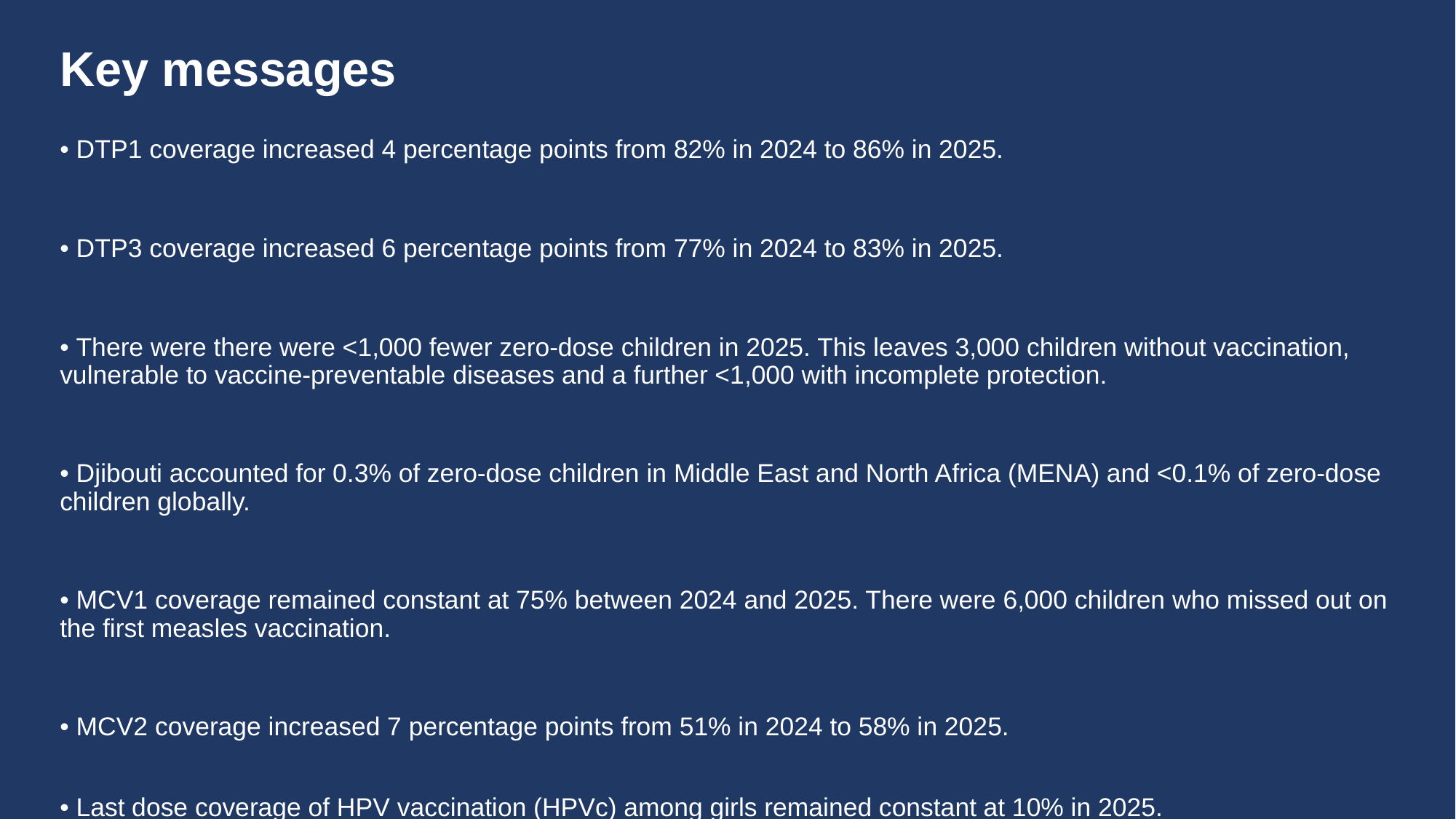

# Key messages
• DTP1 coverage increased 4 percentage points from 82% in 2024 to 86% in 2025.

• DTP3 coverage increased 6 percentage points from 77% in 2024 to 83% in 2025.

• There were there were <1,000 fewer zero-dose children in 2025. This leaves 3,000 children without vaccination, vulnerable to vaccine-preventable diseases and a further <1,000 with incomplete protection.

• Djibouti accounted for 0.3% of zero-dose children in Middle East and North Africa (MENA) and <0.1% of zero-dose children globally.

• MCV1 coverage remained constant at 75% between 2024 and 2025. There were 6,000 children who missed out on the first measles vaccination.

• MCV2 coverage increased 7 percentage points from 51% in 2024 to 58% in 2025.

• Last dose coverage of HPV vaccination (HPVc) among girls remained constant at 10% in 2025.